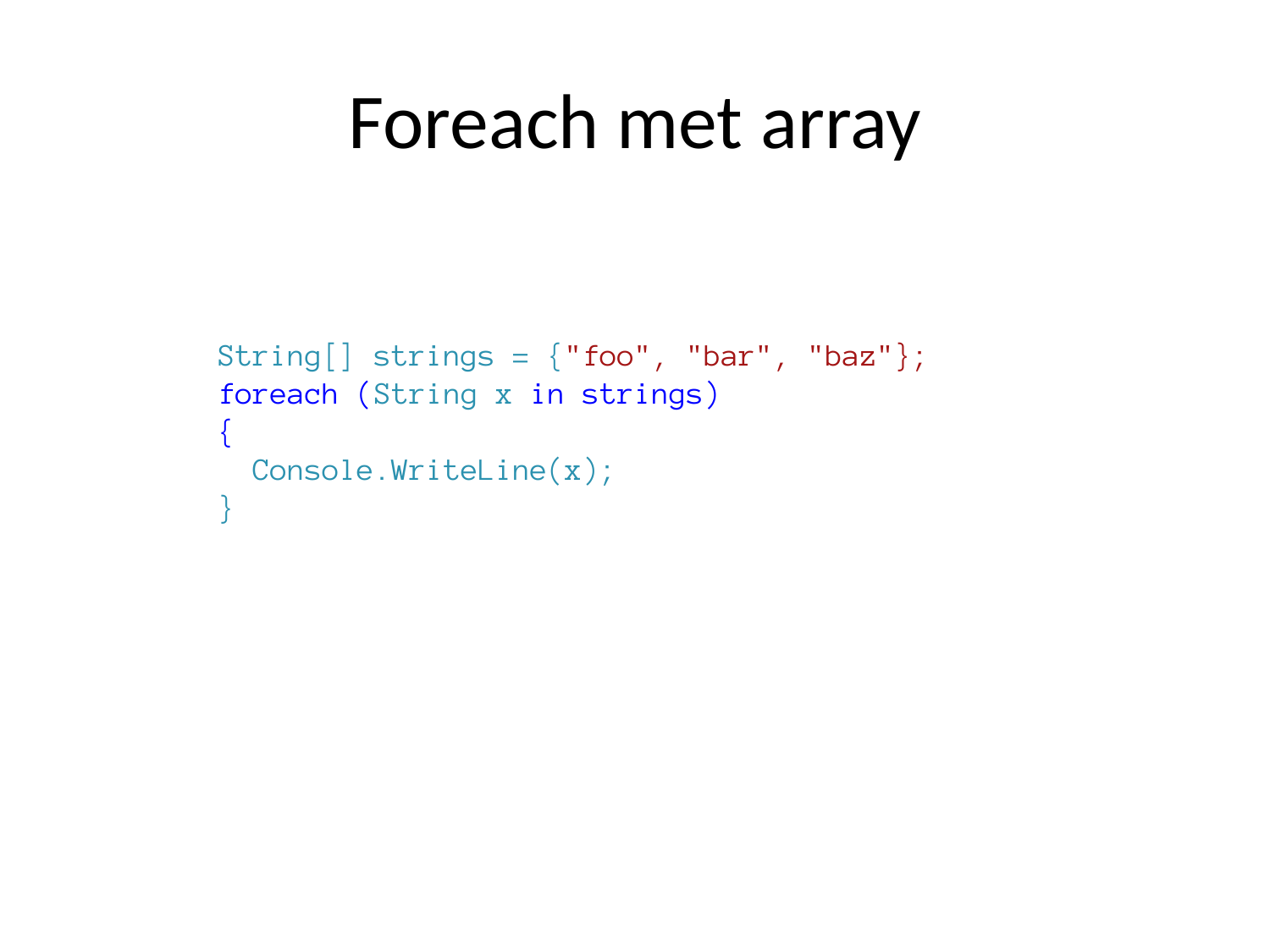

# Foreach met array
String[] strings = {"foo", "bar", "baz"};
foreach (String x in strings)
{
  Console.WriteLine(x);
}